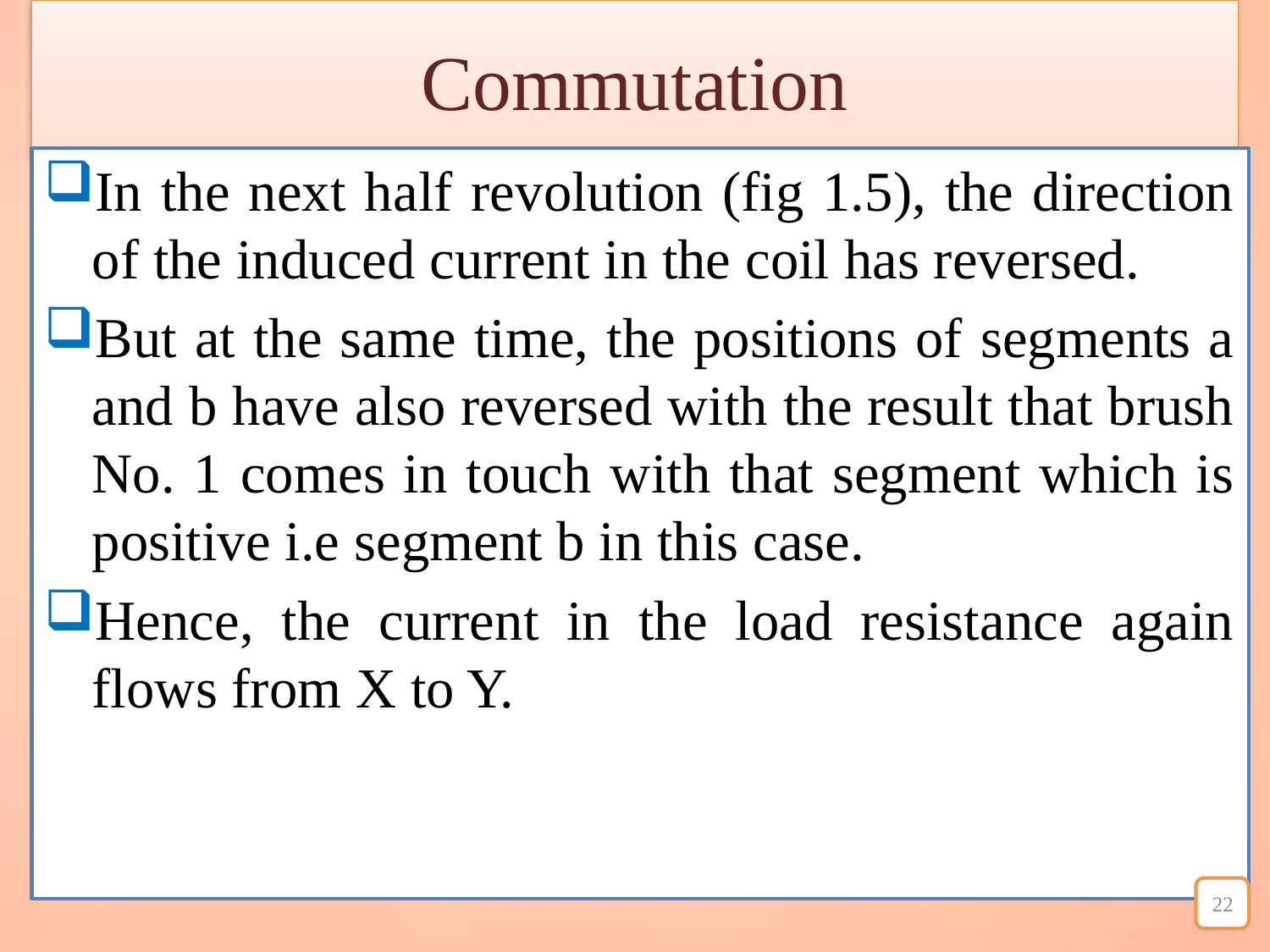

# Commutation
In the next half revolution (fig 1.5), the direction of the induced current in the coil has reversed.
But at the same time, the positions of segments a and b have also reversed with the result that brush No. 1 comes in touch with that segment which is positive i.e segment b in this case.
Hence, the current in the load resistance again flows from X to Y.

22